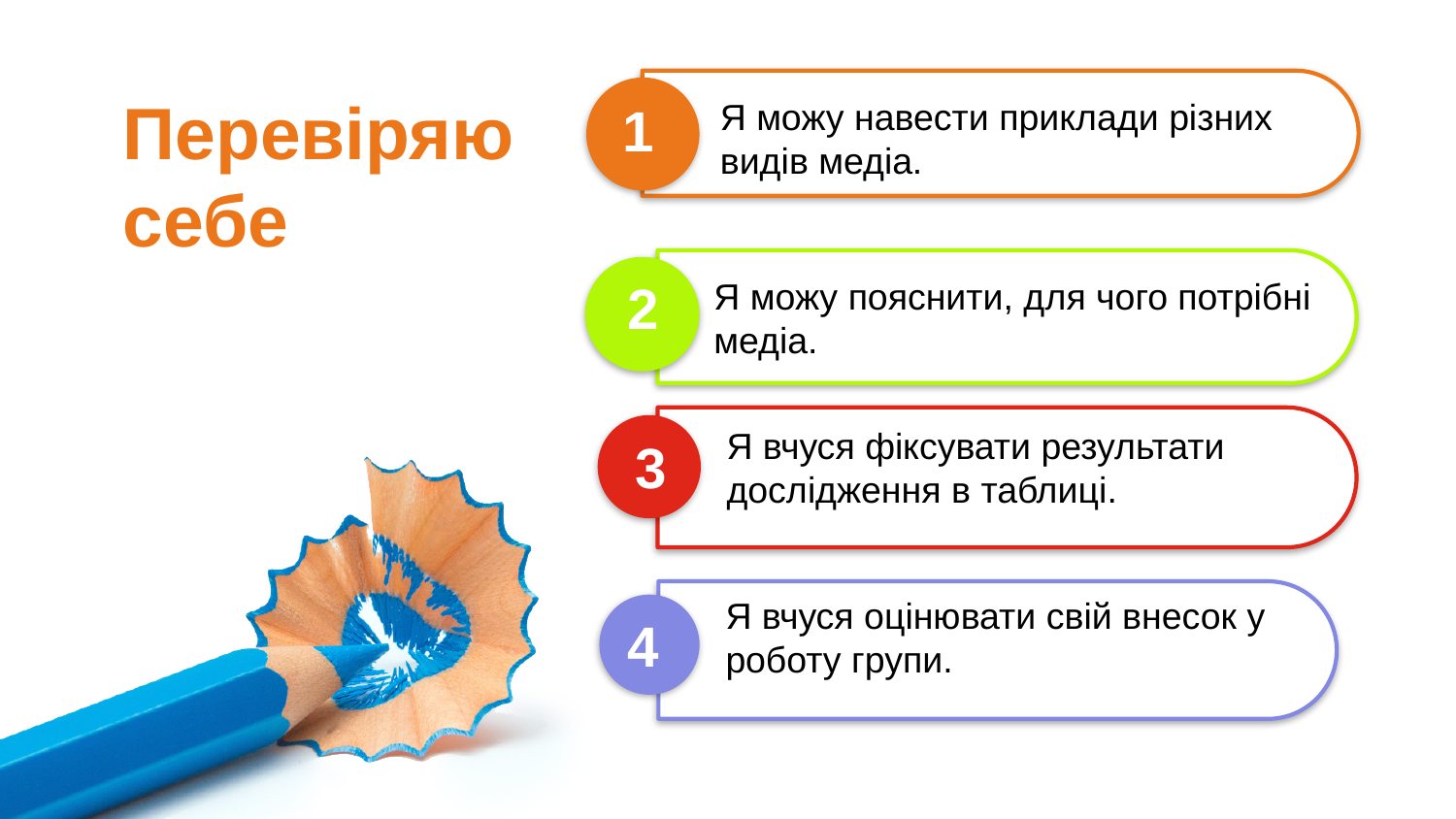

Перевіряю себе

Я можу навести приклади різних
видів медіа.
1

2
Я можу пояснити, для чого потрібні
медіа.

Я вчуся фіксувати результати
дослідження в таблиці.
3
Я вчуся оцінювати свій внесок у роботу групи.

4